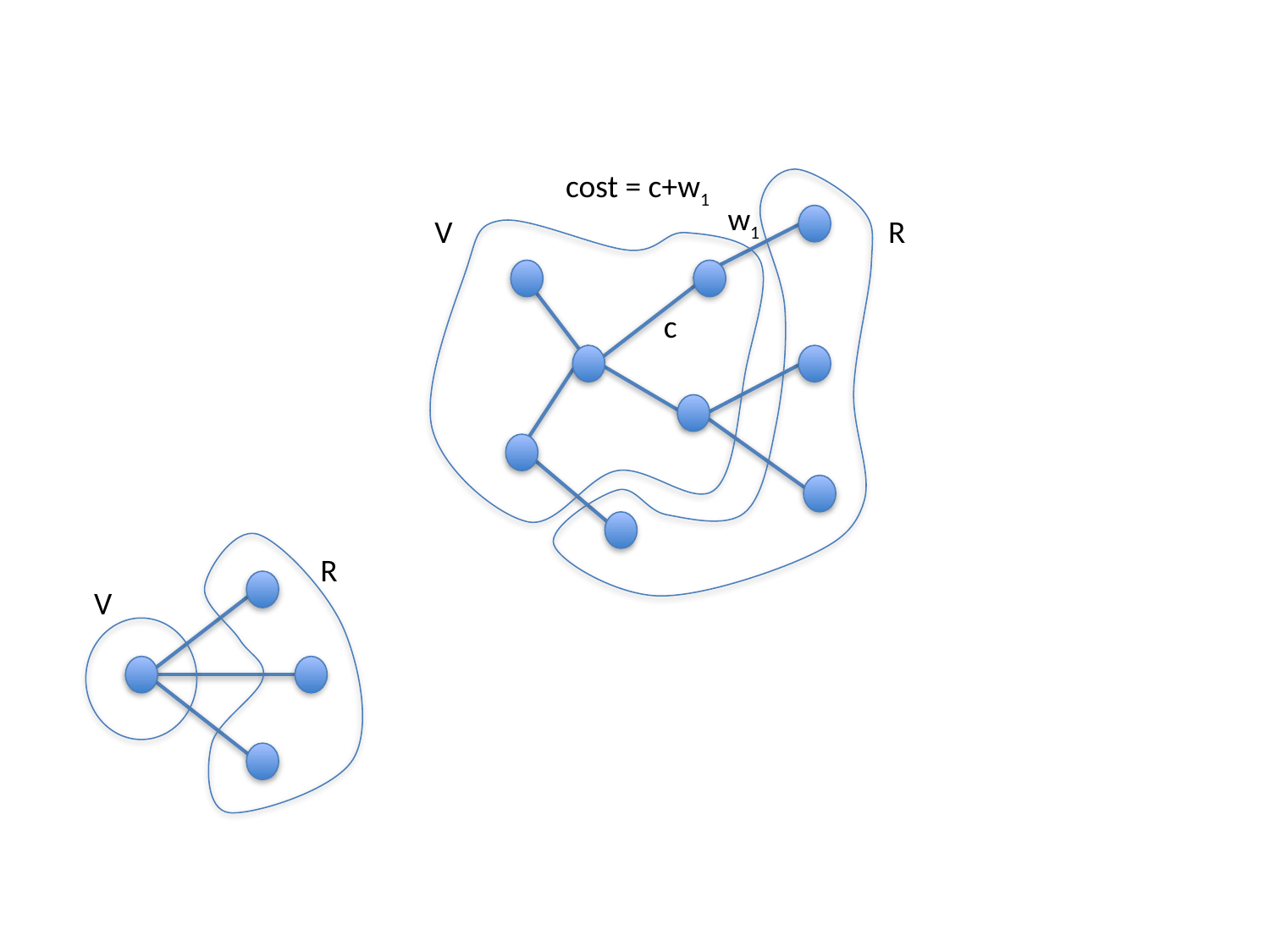

cost = c+w1

w1
V

R

c

R

V